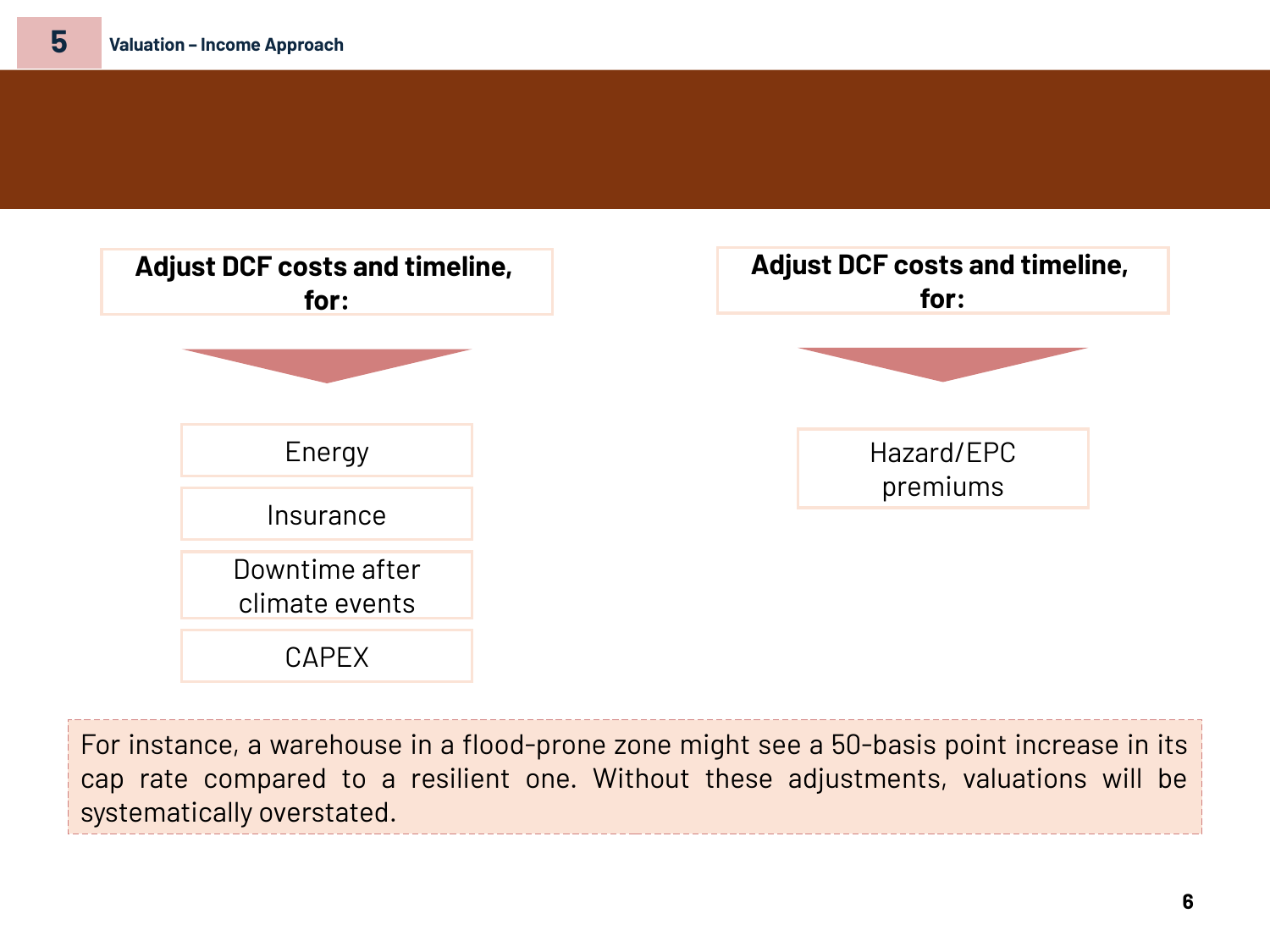

5
Valuation – Income Approach
Adjust DCF costs and timeline,  for:
Adjust DCF costs and timeline,  for:

Energy
Hazard/EPC premiums
Insurance
Downtime after climate events
CAPEX
For instance, a warehouse in a flood-prone zone might see a 50-basis point increase in its cap rate compared to a resilient one. Without these adjustments, valuations will be systematically overstated.
6